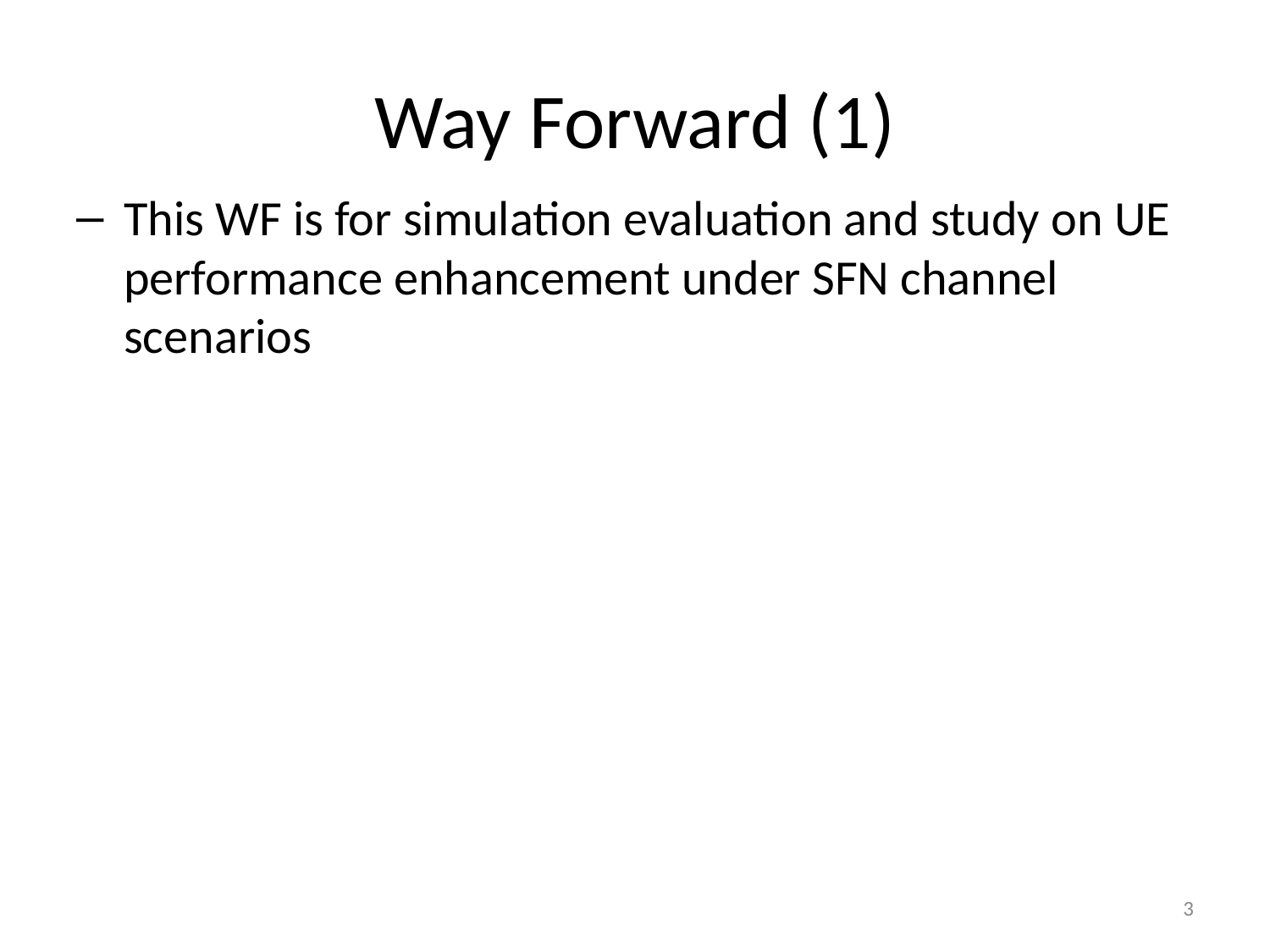

# Way Forward (1)
This WF is for simulation evaluation and study on UE performance enhancement under SFN channel scenarios
3